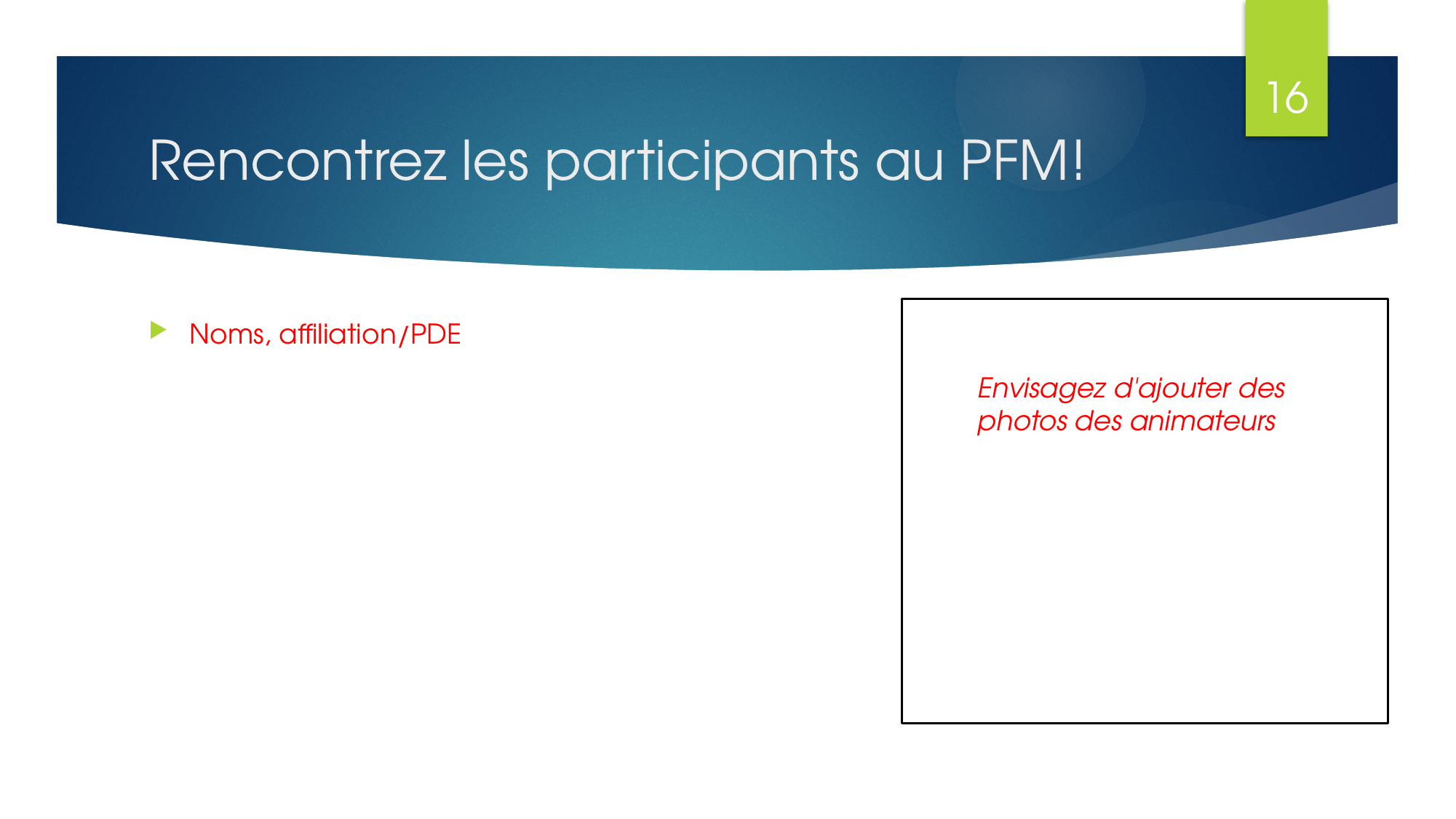

16
# Rencontrez les participants au PFM!

Noms, affiliation/PDE
Envisagez d'ajouter des photos des animateurs